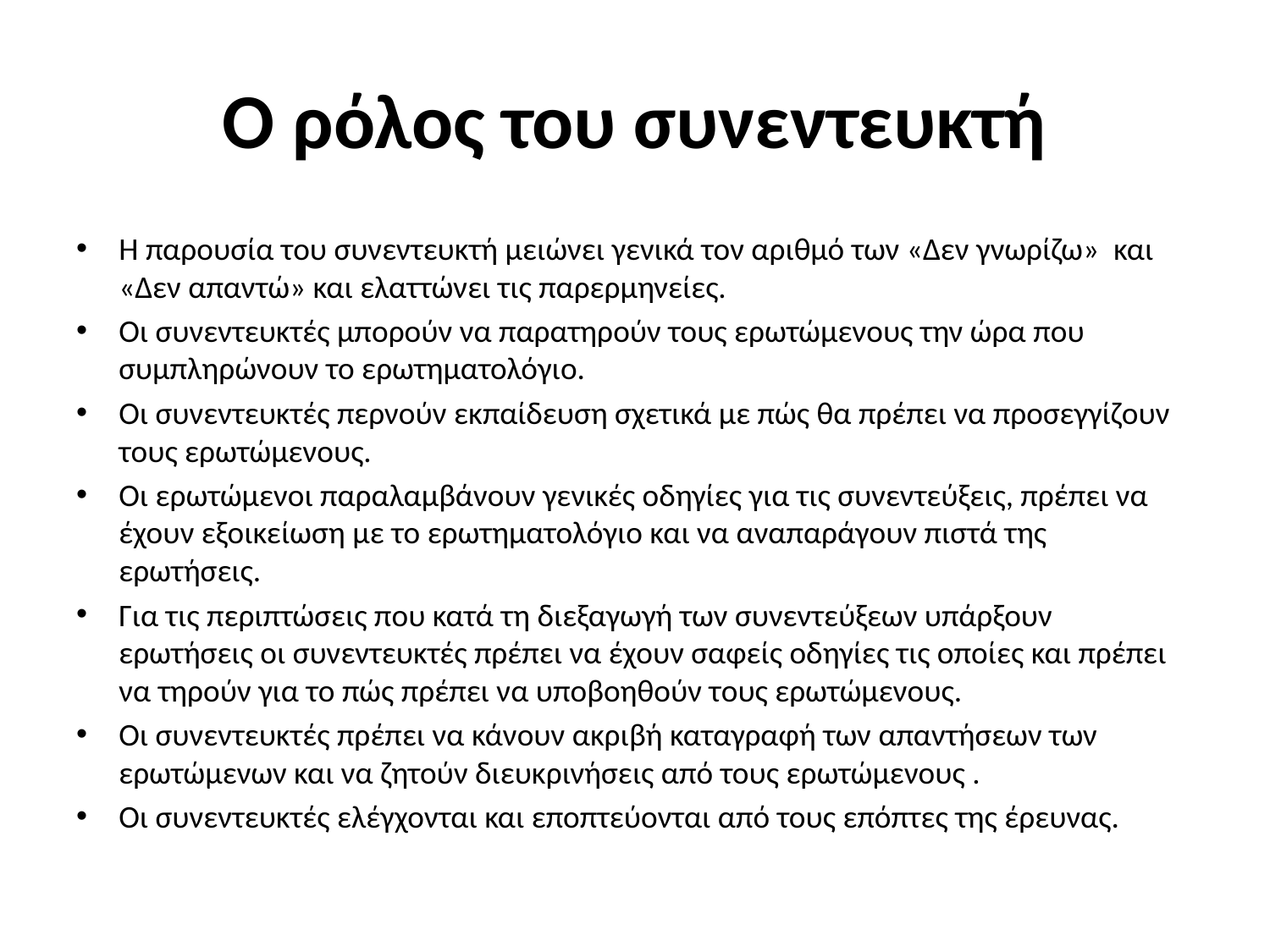

# Ο ρόλος του συνεντευκτή
Η παρουσία του συνεντευκτή μειώνει γενικά τον αριθμό των «Δεν γνωρίζω»  και «Δεν απαντώ» και ελαττώνει τις παρερμηνείες.
Οι συνεντευκτές μπορούν να παρατηρούν τους ερωτώμενους την ώρα που συμπληρώνουν το ερωτηματολόγιο.
Οι συνεντευκτές περνούν εκπαίδευση σχετικά με πώς θα πρέπει να προσεγγίζουν τους ερωτώμενους.
Οι ερωτώμενοι παραλαμβάνουν γενικές οδηγίες για τις συνεντεύξεις, πρέπει να έχουν εξοικείωση με το ερωτηματολόγιο και να αναπαράγουν πιστά της ερωτήσεις.
Για τις περιπτώσεις που κατά τη διεξαγωγή των συνεντεύξεων υπάρξουν ερωτήσεις οι συνεντευκτές πρέπει να έχουν σαφείς οδηγίες τις οποίες και πρέπει να τηρούν για το πώς πρέπει να υποβοηθούν τους ερωτώμενους.
Οι συνεντευκτές πρέπει να κάνουν ακριβή καταγραφή των απαντήσεων των ερωτώμενων και να ζητούν διευκρινήσεις από τους ερωτώμενους .
Οι συνεντευκτές ελέγχονται και εποπτεύονται από τους επόπτες της έρευνας.